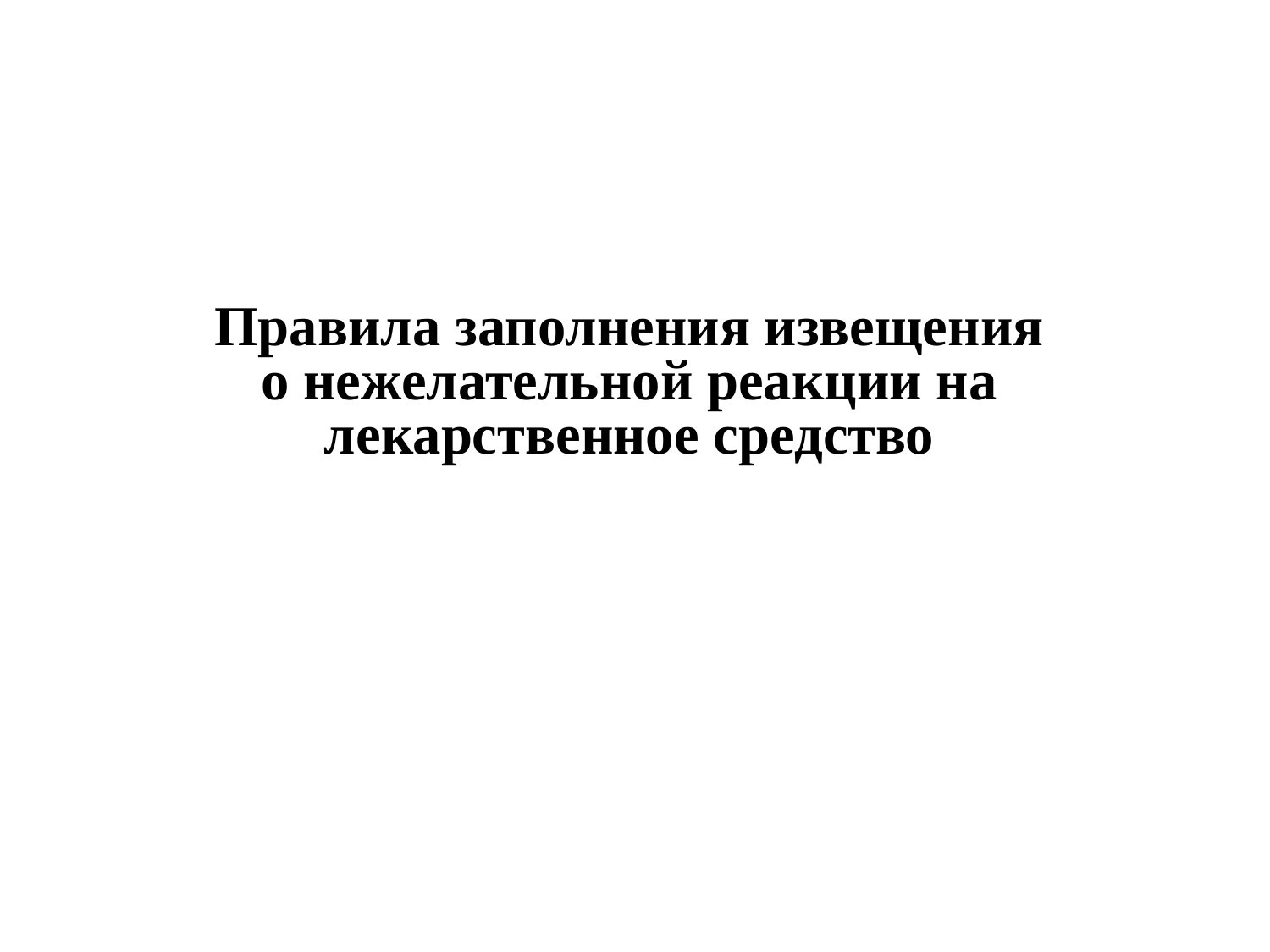

#
Правила заполнения извещения о нежелательной реакции на лекарственное средство